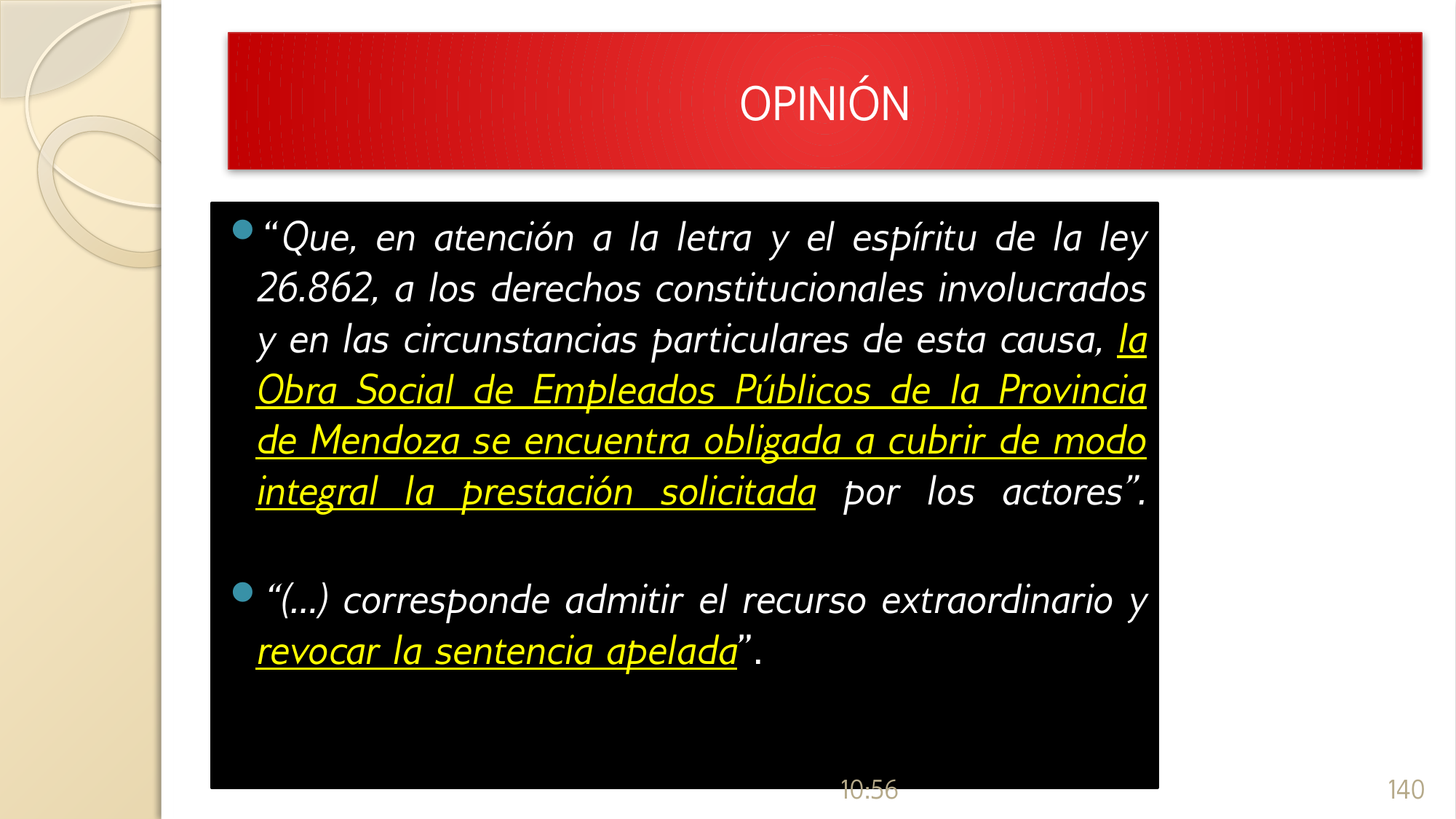

# OPINIÓN
“Que, en atención a la letra y el espíritu de la ley 26.862, a los derechos constitucionales involucrados y en las circunstancias particulares de esta causa, la Obra Social de Empleados Públicos de la Provincia de Mendoza se encuentra obligada a cubrir de modo integral la prestación solicitada por los actores”.
“(…) corresponde admitir el recurso extraordinario y revocar la sentencia apelada”.
10:56
140